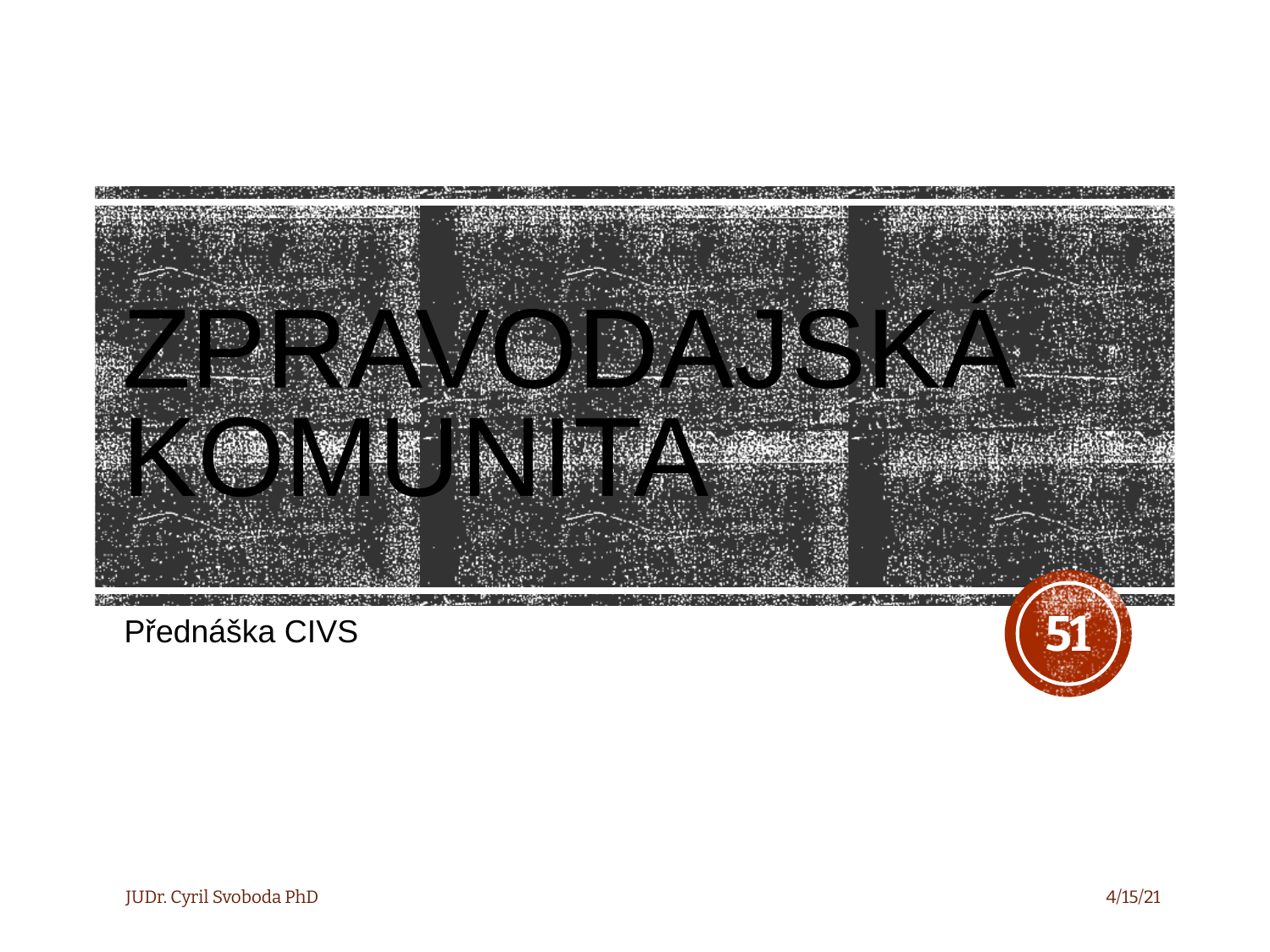

# Zpravodajská komunita
51
Přednáška CIVS
JUDr. Cyril Svoboda PhD
4/15/21